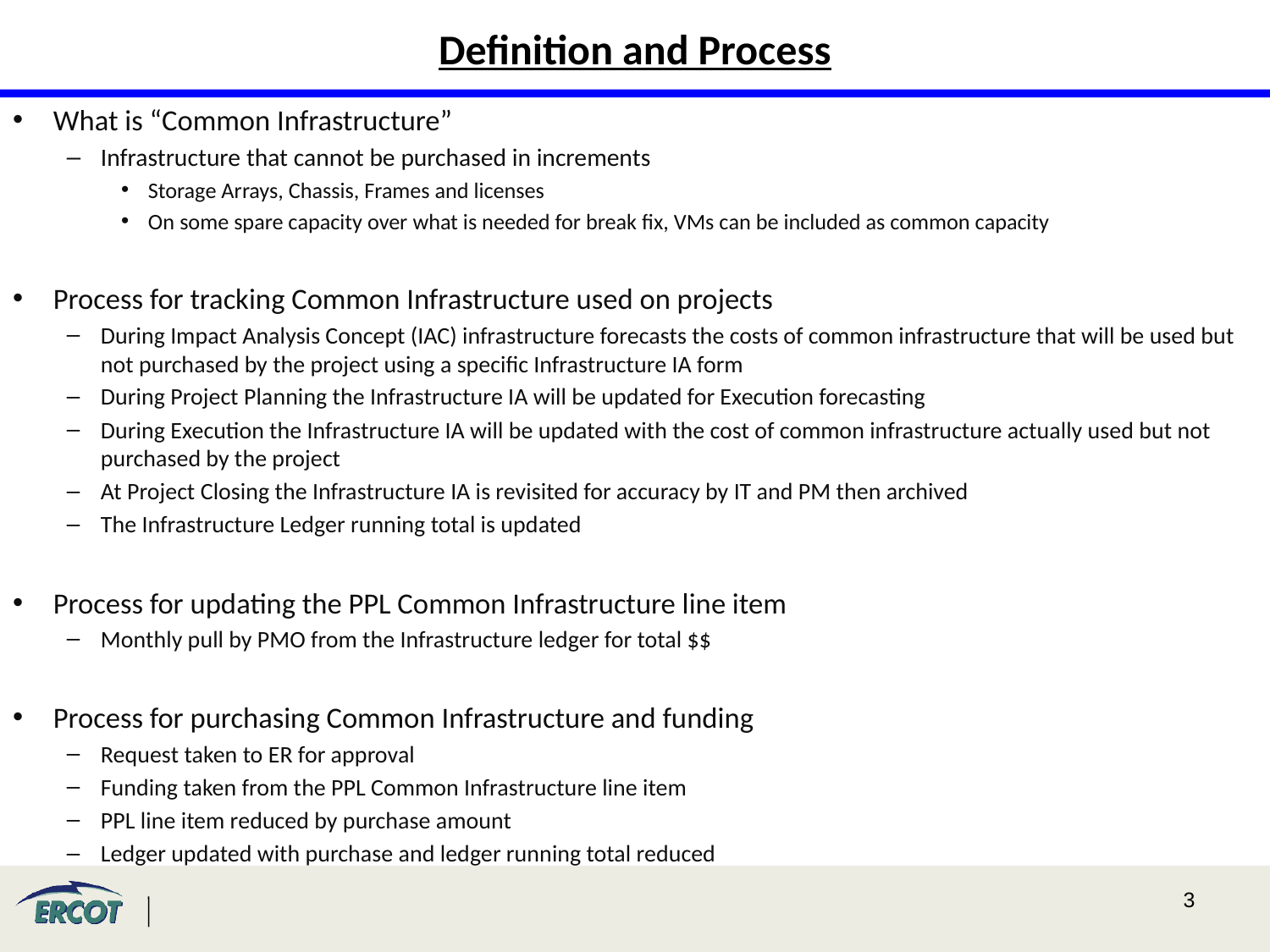

# Definition and Process
What is “Common Infrastructure”
Infrastructure that cannot be purchased in increments
Storage Arrays, Chassis, Frames and licenses
On some spare capacity over what is needed for break fix, VMs can be included as common capacity

Process for tracking Common Infrastructure used on projects
During Impact Analysis Concept (IAC) infrastructure forecasts the costs of common infrastructure that will be used but not purchased by the project using a specific Infrastructure IA form
During Project Planning the Infrastructure IA will be updated for Execution forecasting
During Execution the Infrastructure IA will be updated with the cost of common infrastructure actually used but not purchased by the project
At Project Closing the Infrastructure IA is revisited for accuracy by IT and PM then archived
The Infrastructure Ledger running total is updated

Process for updating the PPL Common Infrastructure line item
Monthly pull by PMO from the Infrastructure ledger for total $$

Process for purchasing Common Infrastructure and funding
Request taken to ER for approval
Funding taken from the PPL Common Infrastructure line item
PPL line item reduced by purchase amount
Ledger updated with purchase and ledger running total reduced